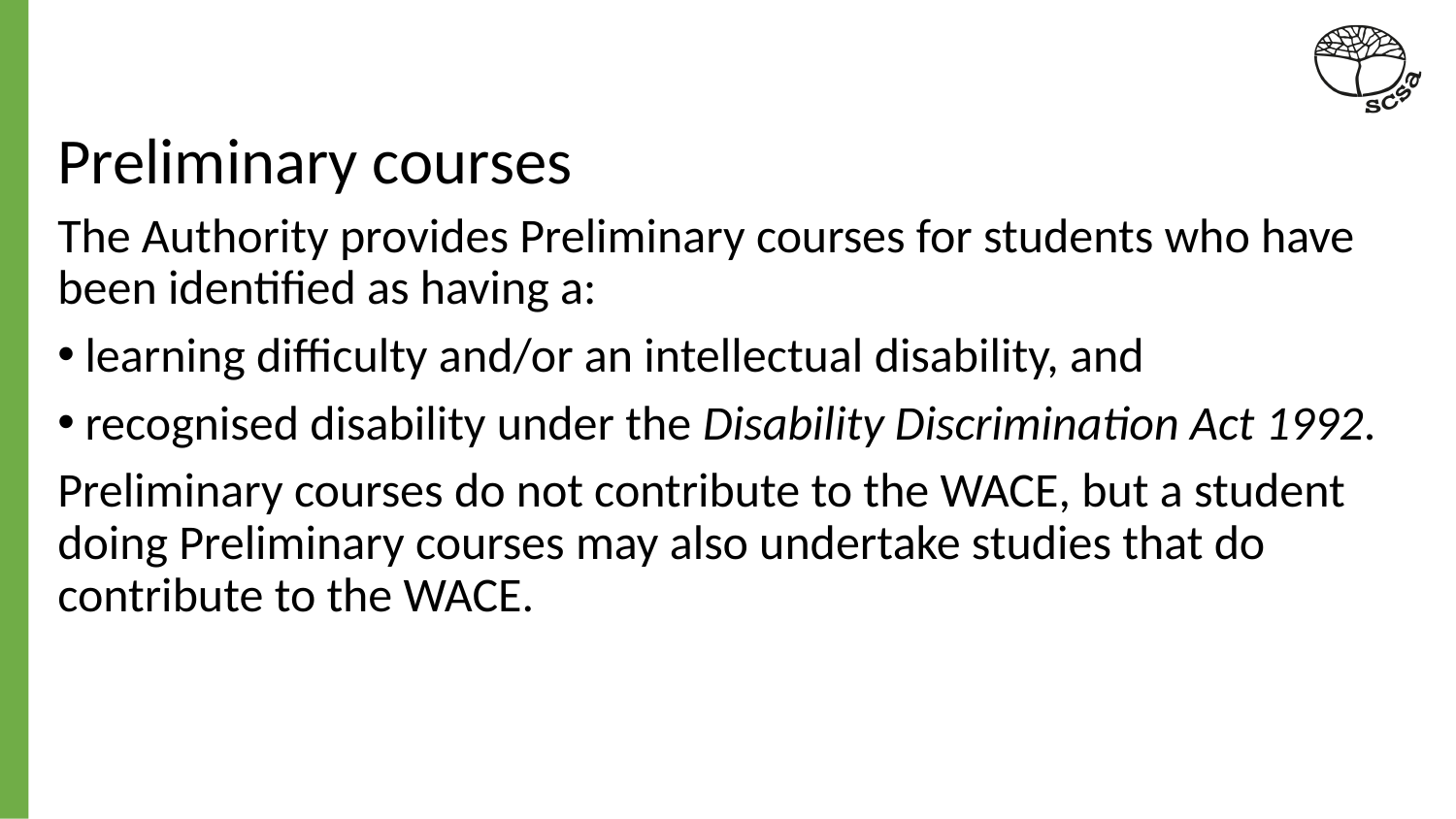

# Preliminary courses
The Authority provides Preliminary courses for students who have been identified as having a:
learning difficulty and/or an intellectual disability, and
recognised disability under the Disability Discrimination Act 1992.
Preliminary courses do not contribute to the WACE, but a student doing Preliminary courses may also undertake studies that do contribute to the WACE.